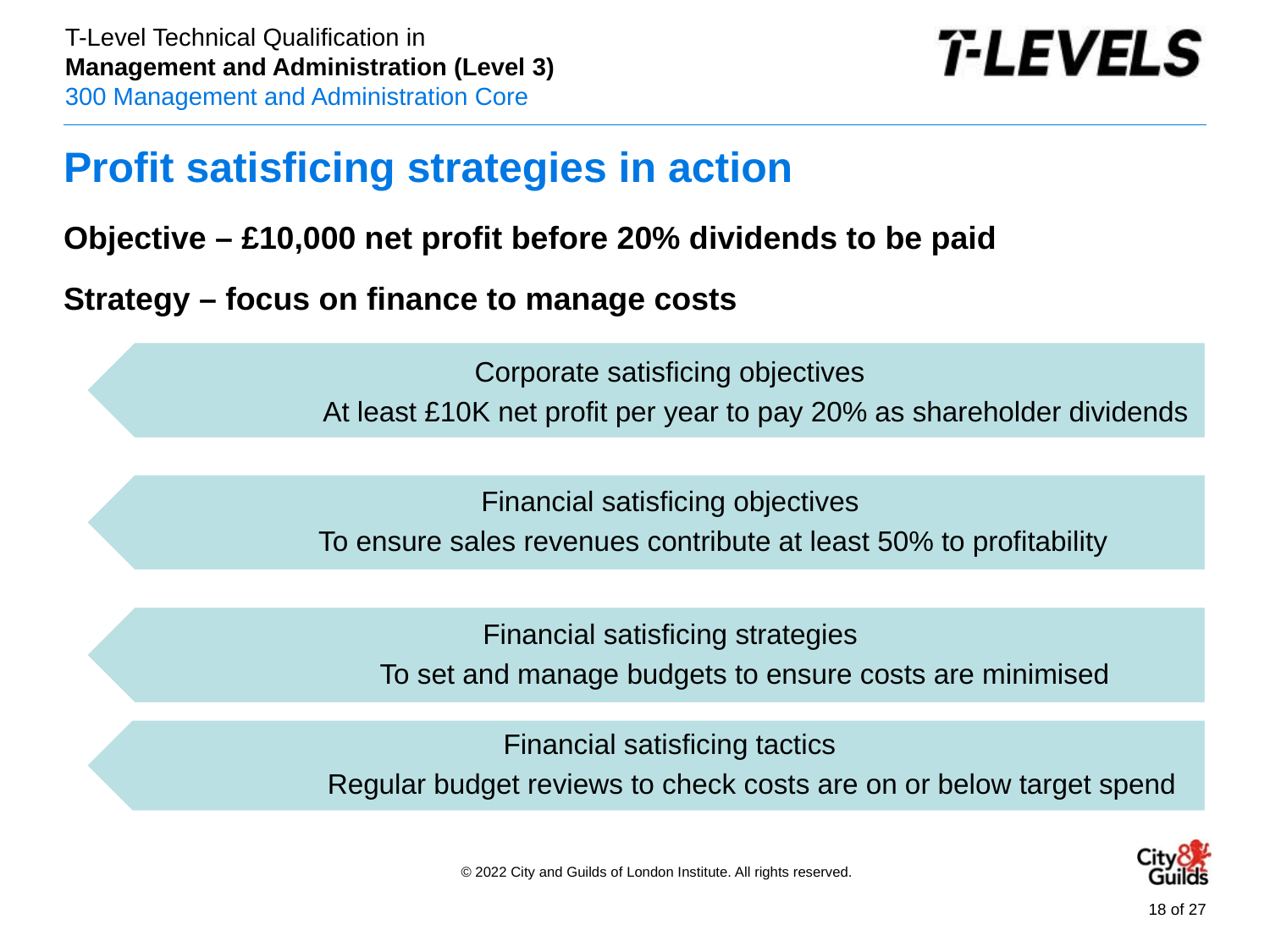

# Profit satisficing strategies in action
Objective – £10,000 net profit before 20% dividends to be paid
Strategy – focus on finance to manage costs

Corporate satisficing objectives
                      At least £10K net profit per year to pay 20% as shareholder dividends

Financial satisficing objectives
           To ensure sales revenues contribute at least 50% to profitability

Financial satisficing strategies
                   To set and manage budgets to ensure costs are minimised

Financial satisficing tactics
                     Regular budget reviews to check costs are on or below target spend